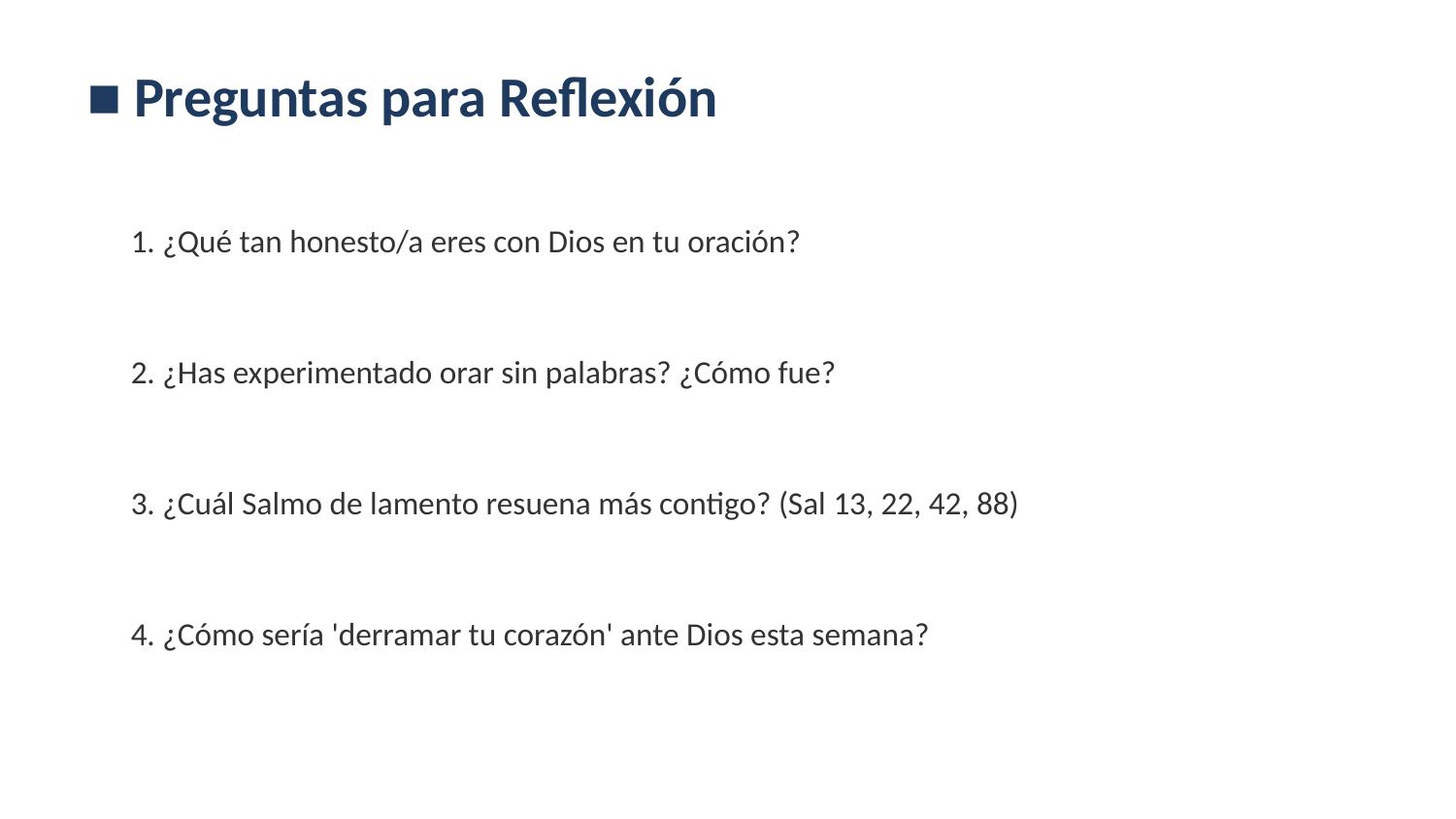

■ Preguntas para Reflexión
1. ¿Qué tan honesto/a eres con Dios en tu oración?
2. ¿Has experimentado orar sin palabras? ¿Cómo fue?
3. ¿Cuál Salmo de lamento resuena más contigo? (Sal 13, 22, 42, 88)
4. ¿Cómo sería 'derramar tu corazón' ante Dios esta semana?